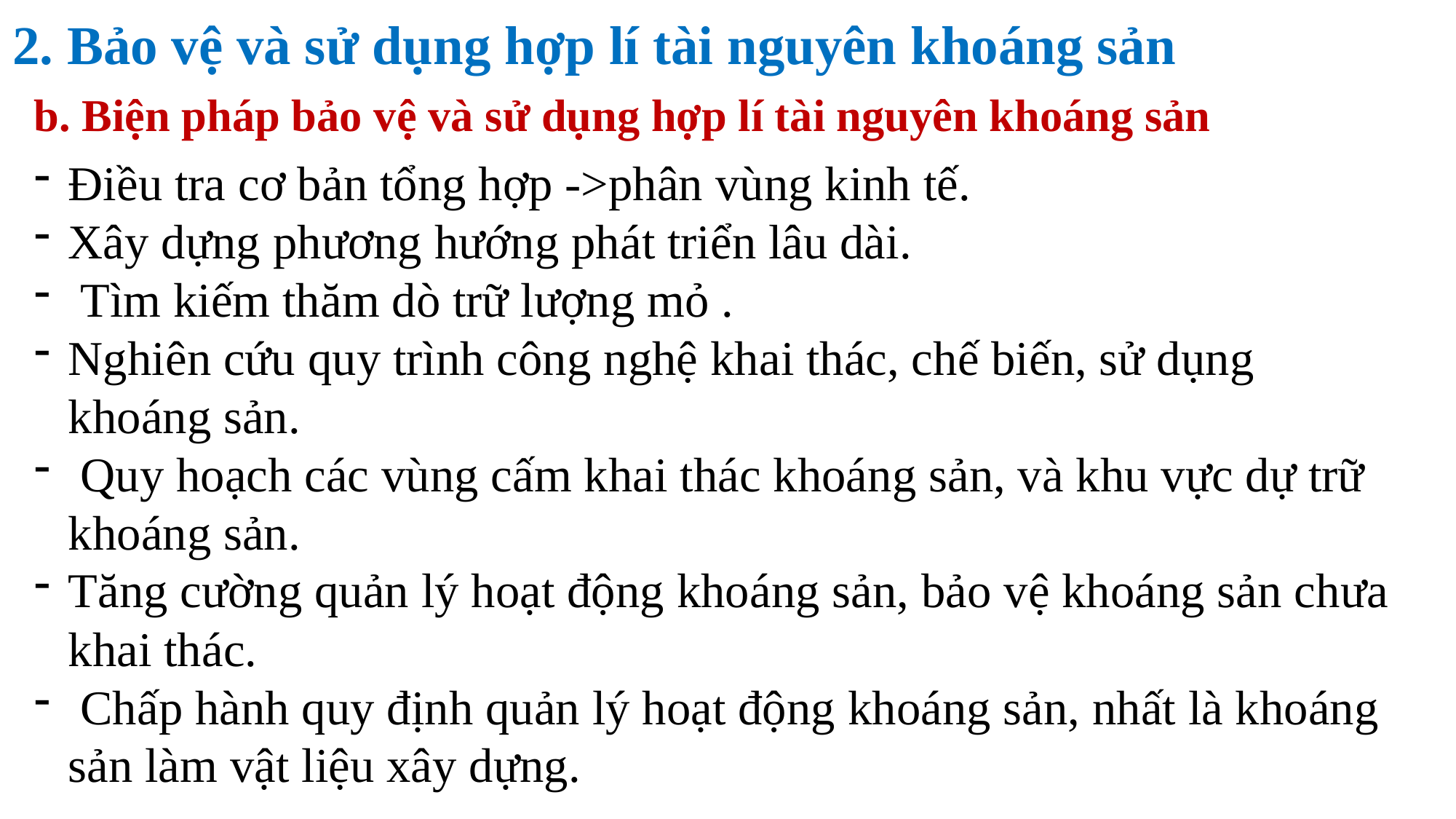

2. Bảo vệ và sử dụng hợp lí tài nguyên khoáng sản
b. Biện pháp bảo vệ và sử dụng hợp lí tài nguyên khoáng sản
Điều tra cơ bản tổng hợp ->phân vùng kinh tế.
Xây dựng phương hướng phát triển lâu dài.
 Tìm kiếm thăm dò trữ lượng mỏ .
Nghiên cứu quy trình công nghệ khai thác, chế biến, sử dụng khoáng sản.
 Quy hoạch các vùng cấm khai thác khoáng sản, và khu vực dự trữ khoáng sản.
Tăng cường quản lý hoạt động khoáng sản, bảo vệ khoáng sản chưa khai thác.
 Chấp hành quy định quản lý hoạt động khoáng sản, nhất là khoáng sản làm vật liệu xây dựng.